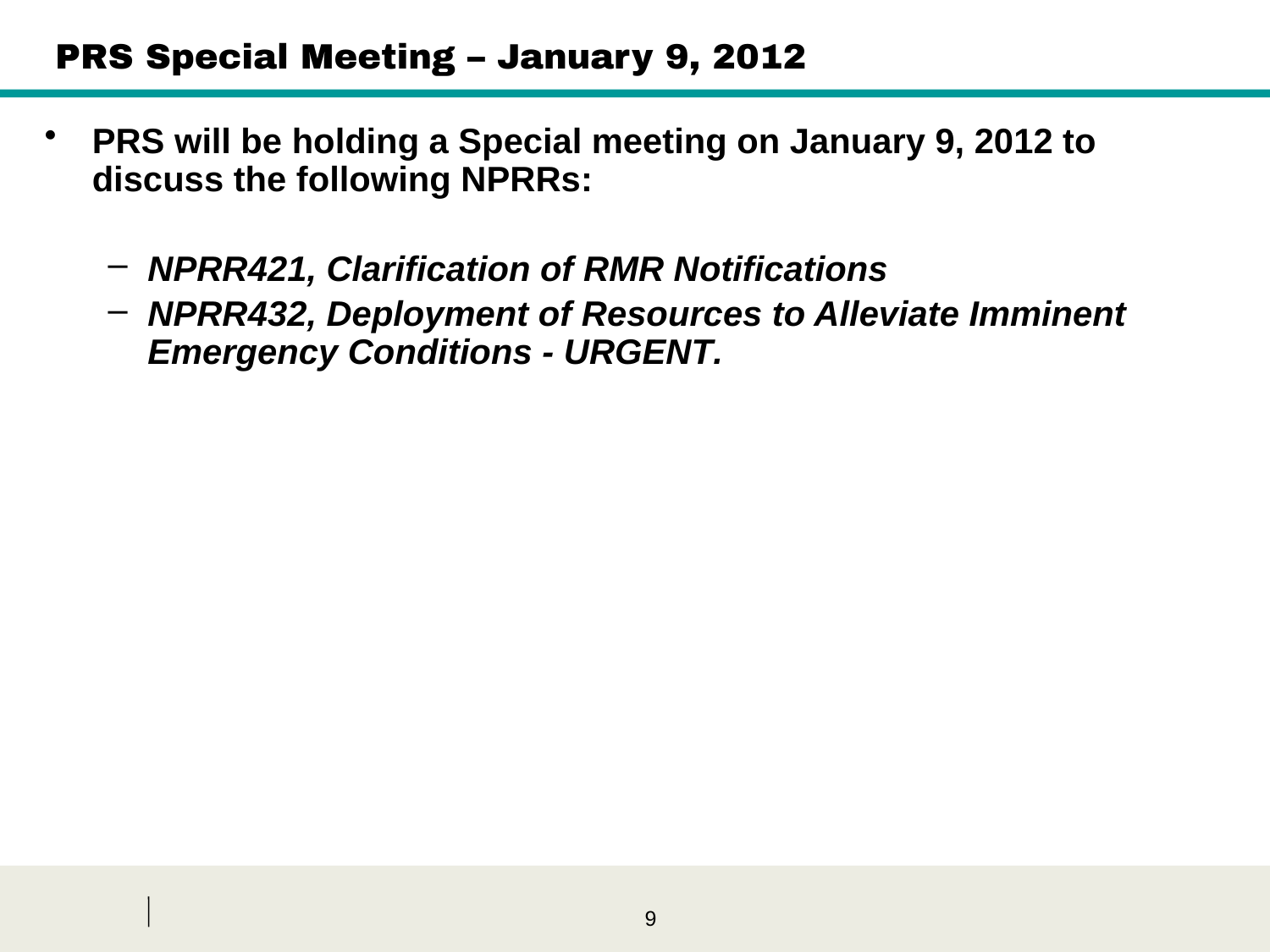

PRS Special Meeting – January 9, 2012
PRS will be holding a Special meeting on January 9, 2012 to discuss the following NPRRs:

NPRR421, Clarification of RMR Notifications
NPRR432, Deployment of Resources to Alleviate Imminent Emergency Conditions - Urgent.